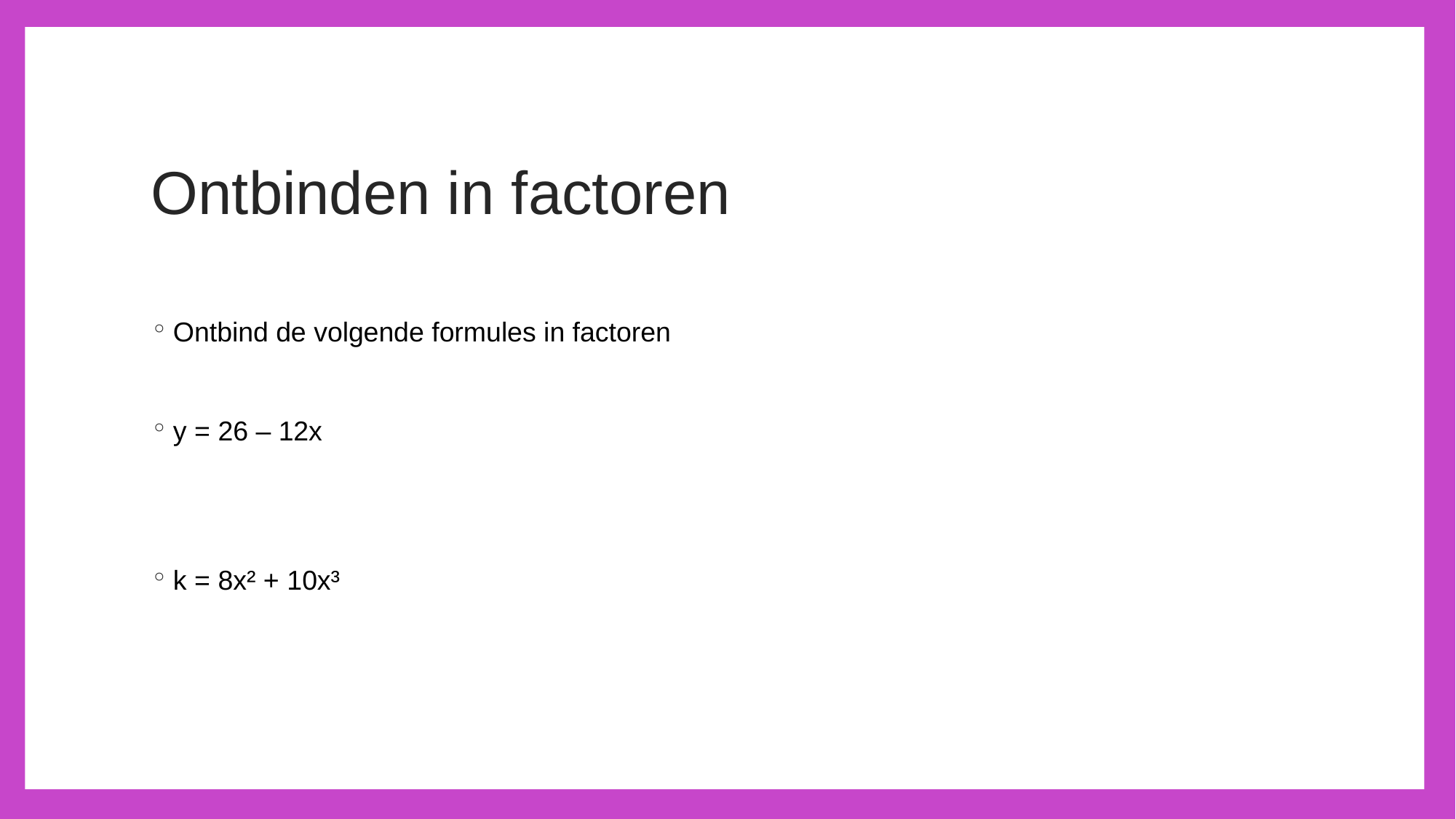

# Ontbinden in factoren
Ontbind de volgende formules in factoren

y = 26 – 12x

k = 8x² + 10x³